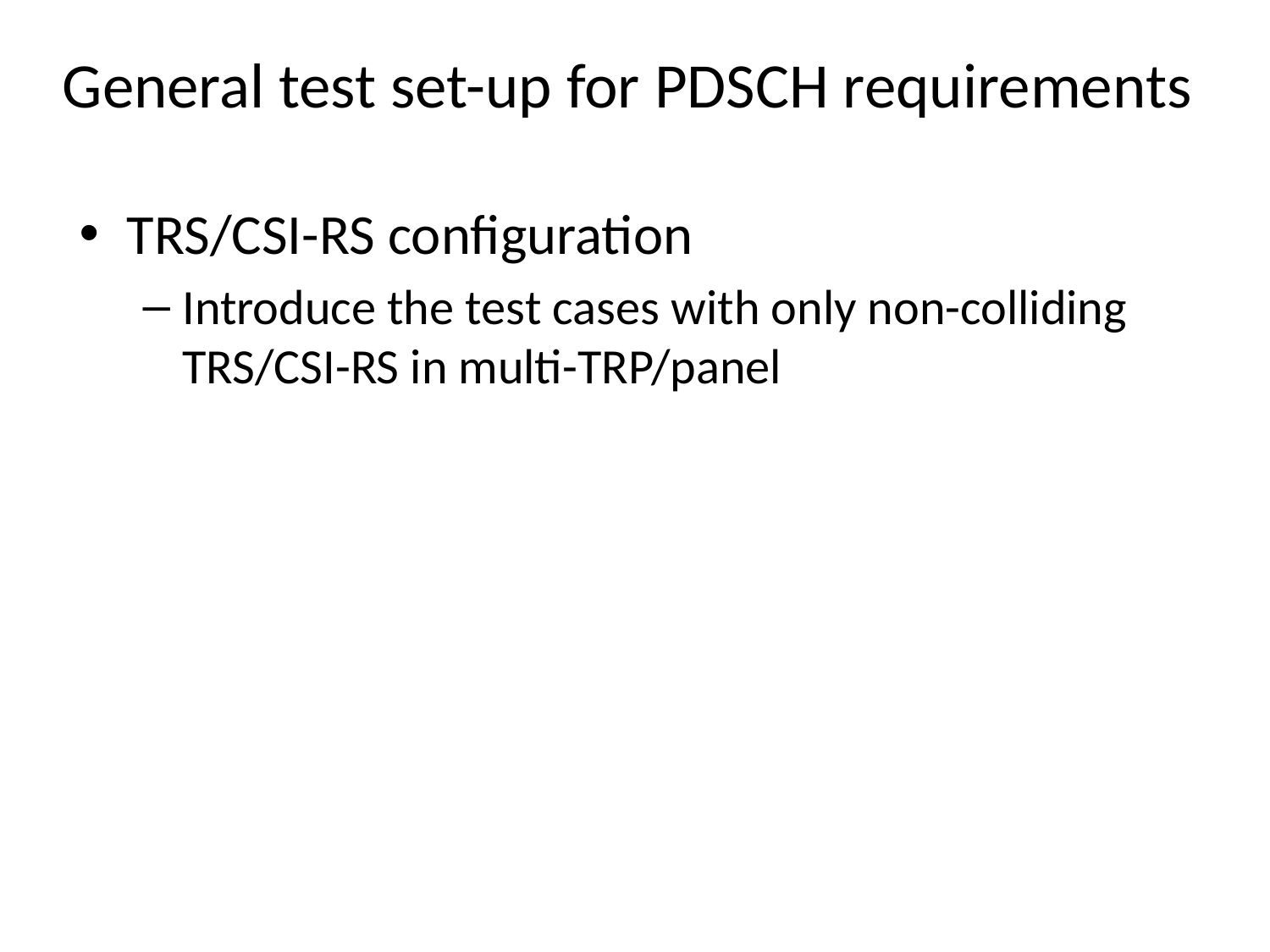

# General test set-up for PDSCH requirements
TRS/CSI-RS configuration
Introduce the test cases with only non-colliding TRS/CSI-RS in multi-TRP/panel